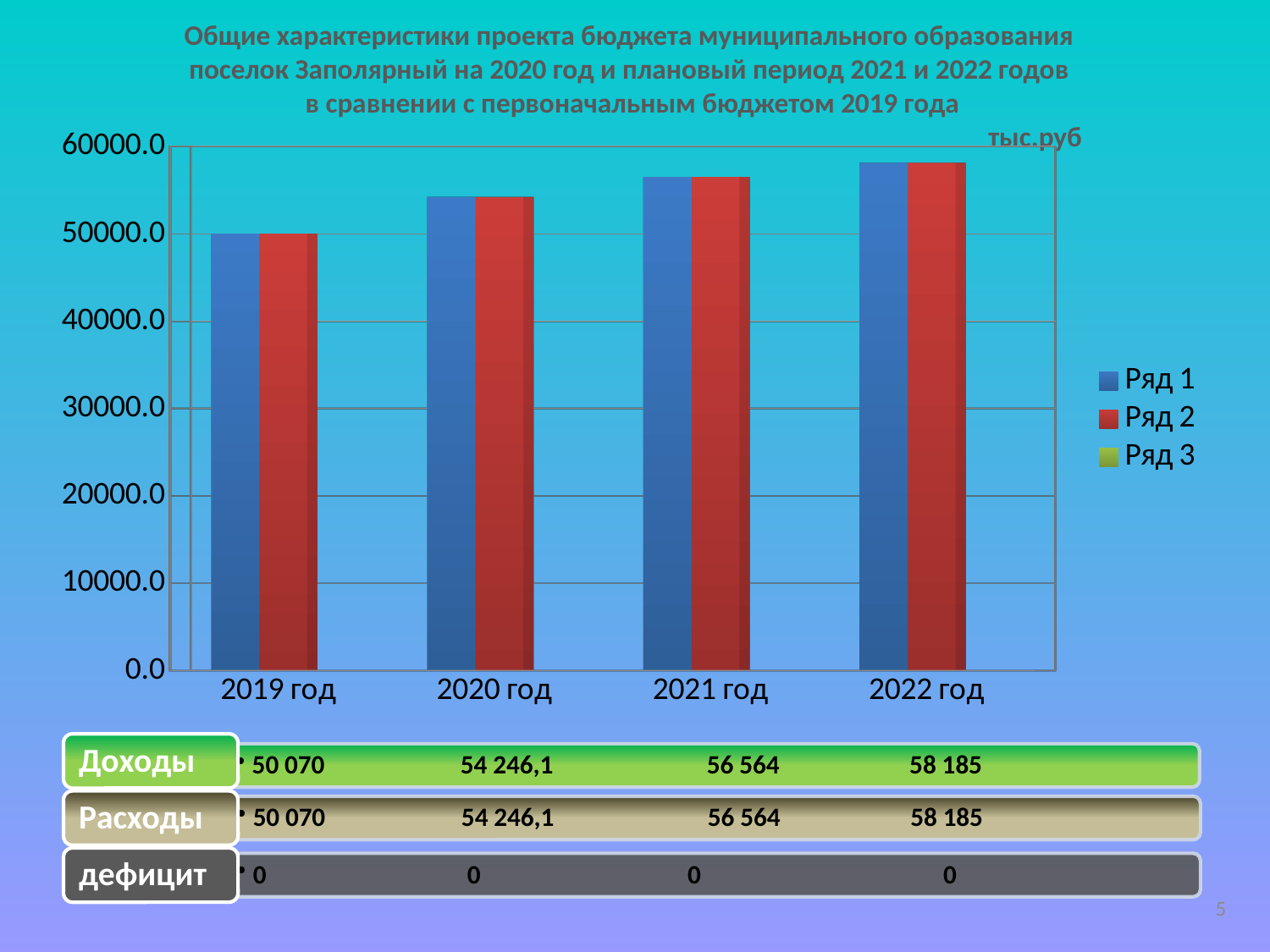

# Общие характеристики проекта бюджета муниципального образования поселок Заполярный на 2020 год и плановый период 2021 и 2022 годов в сравнении с первоначальным бюджетом 2019 года тыс.руб

[unsupported chart]

50 070                       54 246,1                          56 564                      58 185
Доходы
50 070                       54 246,1                          56 564                      58 185
Расходы
0                                  0                                   0                                         0
дефицит
5